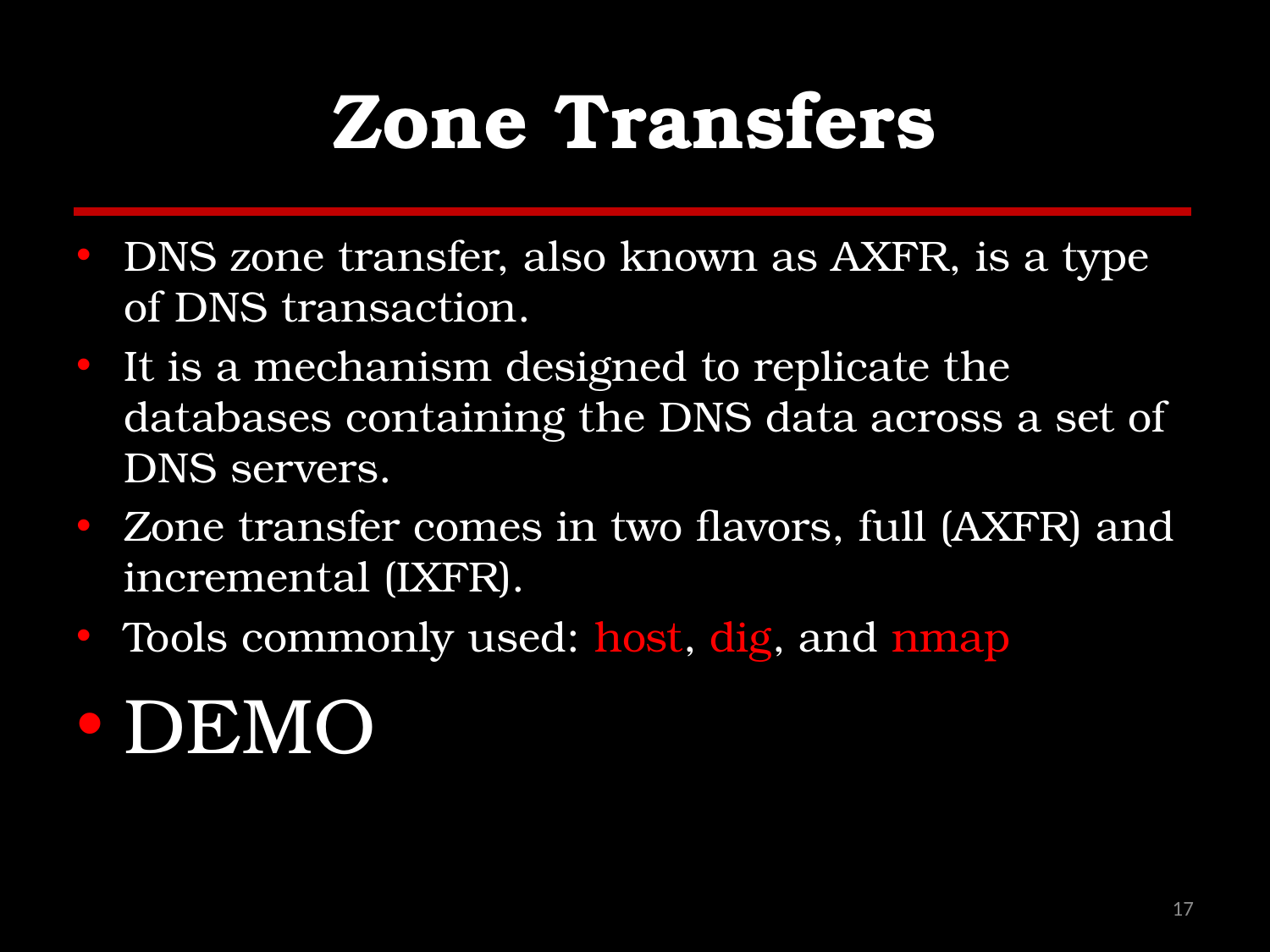

# Zone Transfers
DNS zone transfer, also known as AXFR, is a type of DNS transaction.
It is a mechanism designed to replicate the databases containing the DNS data across a set of DNS servers.
Zone transfer comes in two flavors, full (AXFR) and incremental (IXFR).
Tools commonly used: host, dig, and nmap
DEMO
17